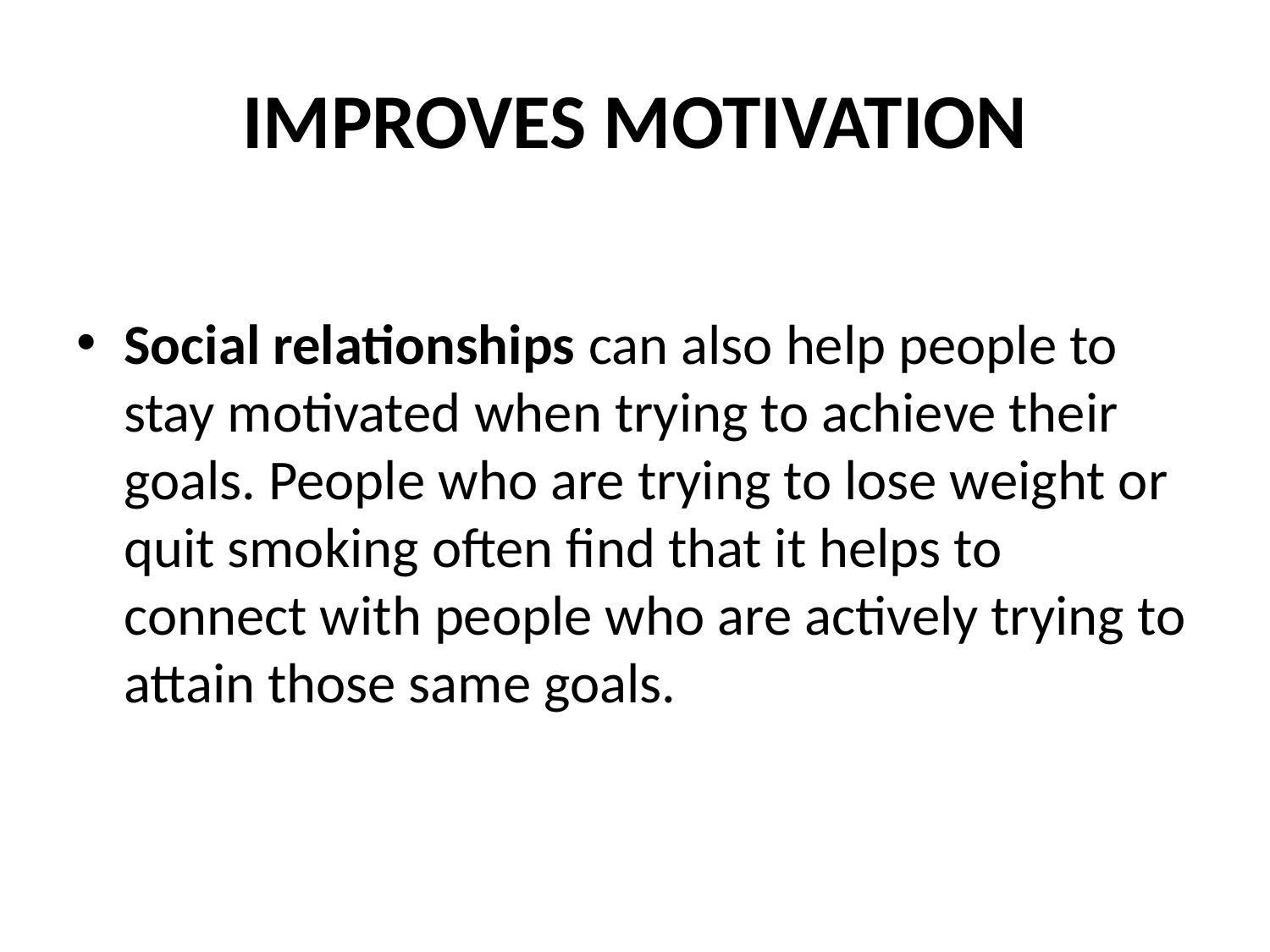

# IMPROVES MOTIVATION

Social relationships can also help people to stay motivated when trying to achieve their goals. People who are trying to lose weight or quit smoking often find that it helps to connect with people who are actively trying to attain those same goals.